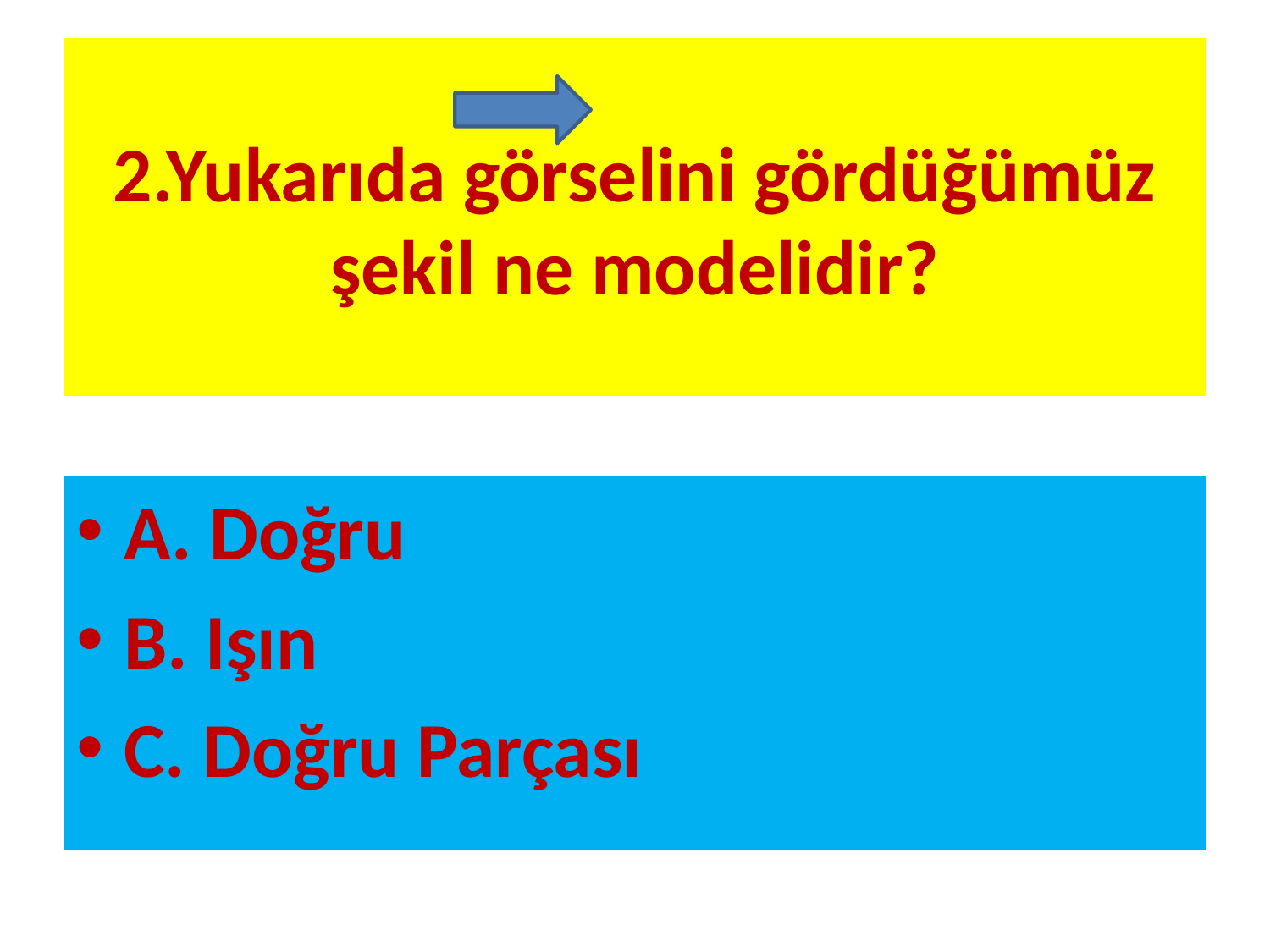

# 2.Yukarıda görselini gördüğümüz şekil ne modelidir?

A. Doğru
B. Işın
C. Doğru Parçası